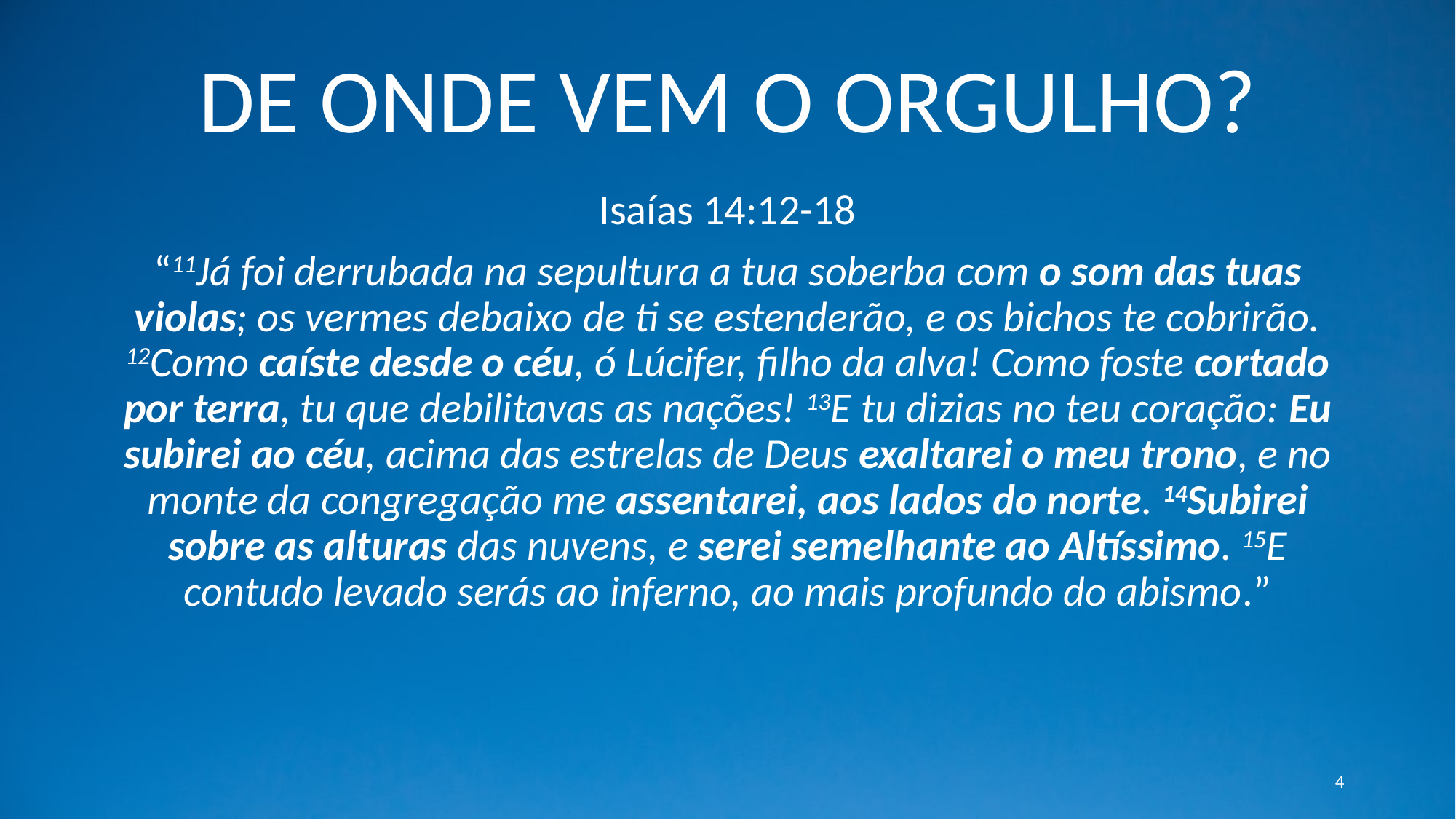

# DE ONDE VEM O ORGULHO?
Isaías 14:12-18
“11Já foi derrubada na sepultura a tua soberba com o som das tuas violas; os vermes debaixo de ti se estenderão, e os bichos te cobrirão. 12Como caíste desde o céu, ó Lúcifer, filho da alva! Como foste cortado por terra, tu que debilitavas as nações! 13E tu dizias no teu coração: Eu subirei ao céu, acima das estrelas de Deus exaltarei o meu trono, e no monte da congregação me assentarei, aos lados do norte. 14Subirei sobre as alturas das nuvens, e serei semelhante ao Altíssimo. 15E contudo levado serás ao inferno, ao mais profundo do abismo.”

4